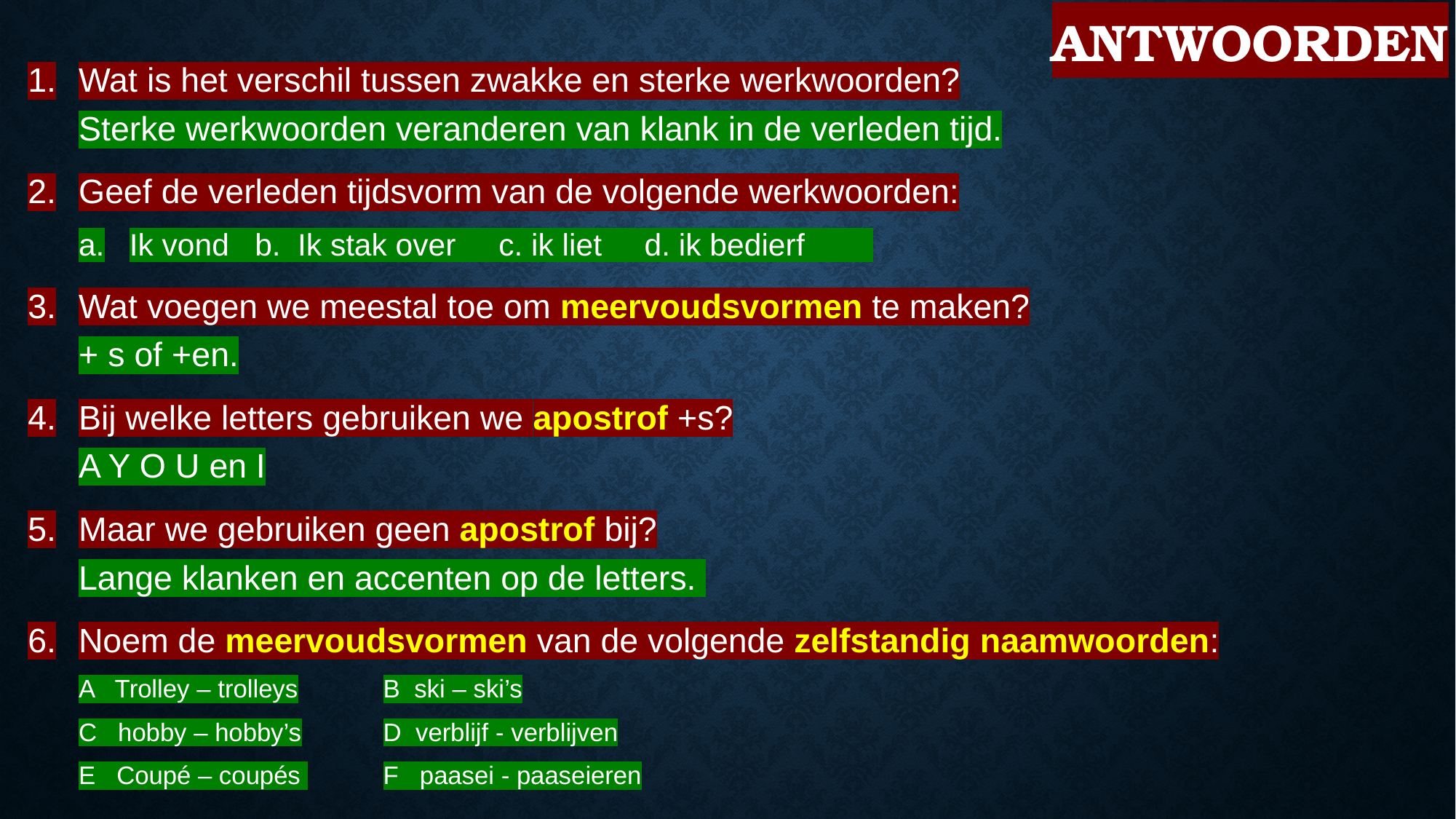

# Antwoorden
Wat is het verschil tussen zwakke en sterke werkwoorden?
Sterke werkwoorden veranderen van klank in de verleden tijd.
Geef de verleden tijdsvorm van de volgende werkwoorden:
Ik vond   b.  Ik stak over     c. ik liet     d. ik bedierf
Wat voegen we meestal toe om meervoudsvormen te maken?
+ s of +en.
Bij welke letters gebruiken we apostrof +s?
A Y O U en I
Maar we gebruiken geen apostrof bij?
Lange klanken en accenten op de letters.
Noem de meervoudsvormen van de volgende zelfstandig naamwoorden:
A   Trolley – trolleys	B  ski – ski’s
C   hobby – hobby’s	D  verblijf - verblijven
E   Coupé – coupés 	F   paasei - paaseieren